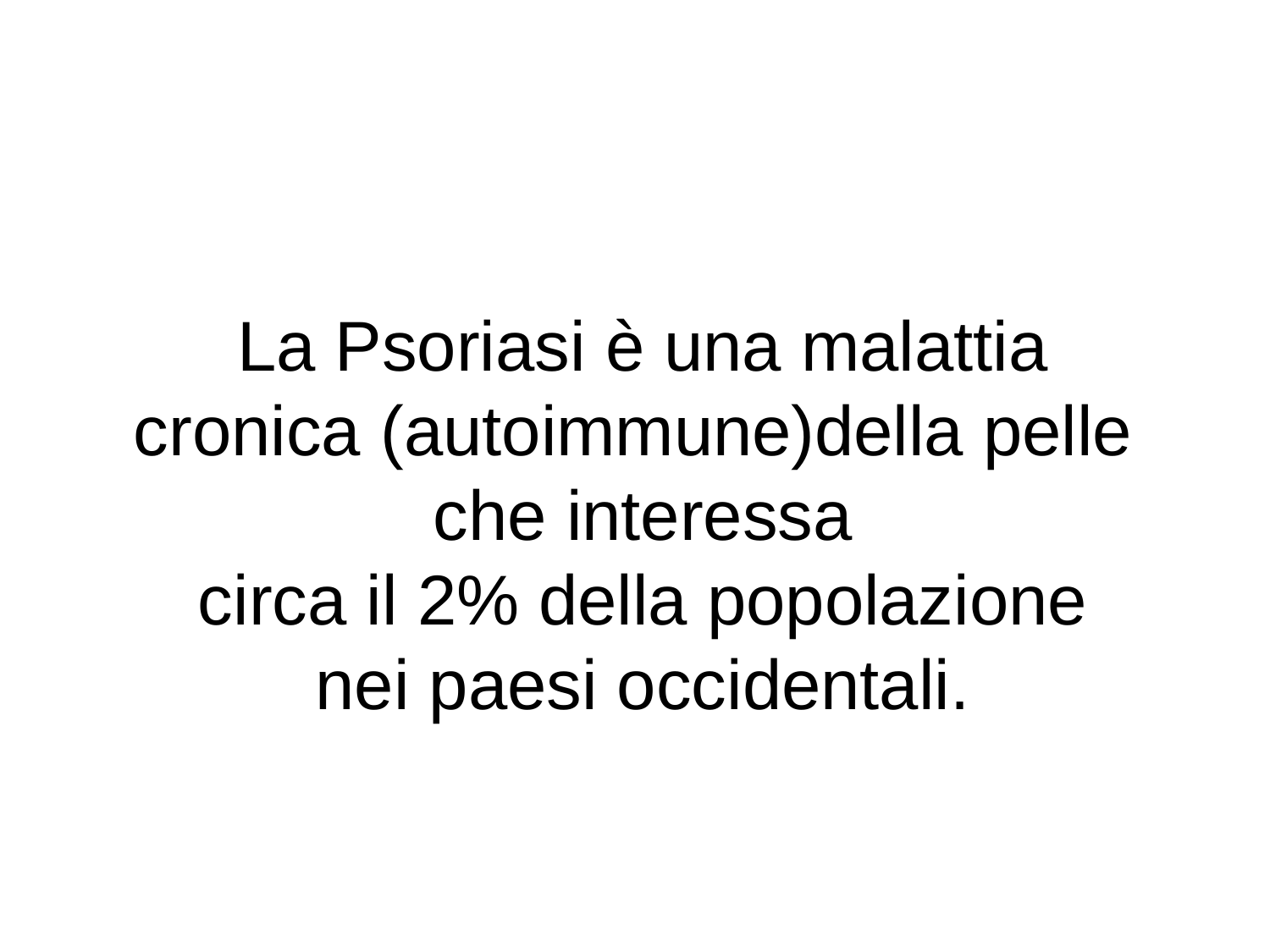

La Psoriasi è una malattia
cronica (autoimmune)della pelle
che interessa
circa il 2% della popolazione
nei paesi occidentali.